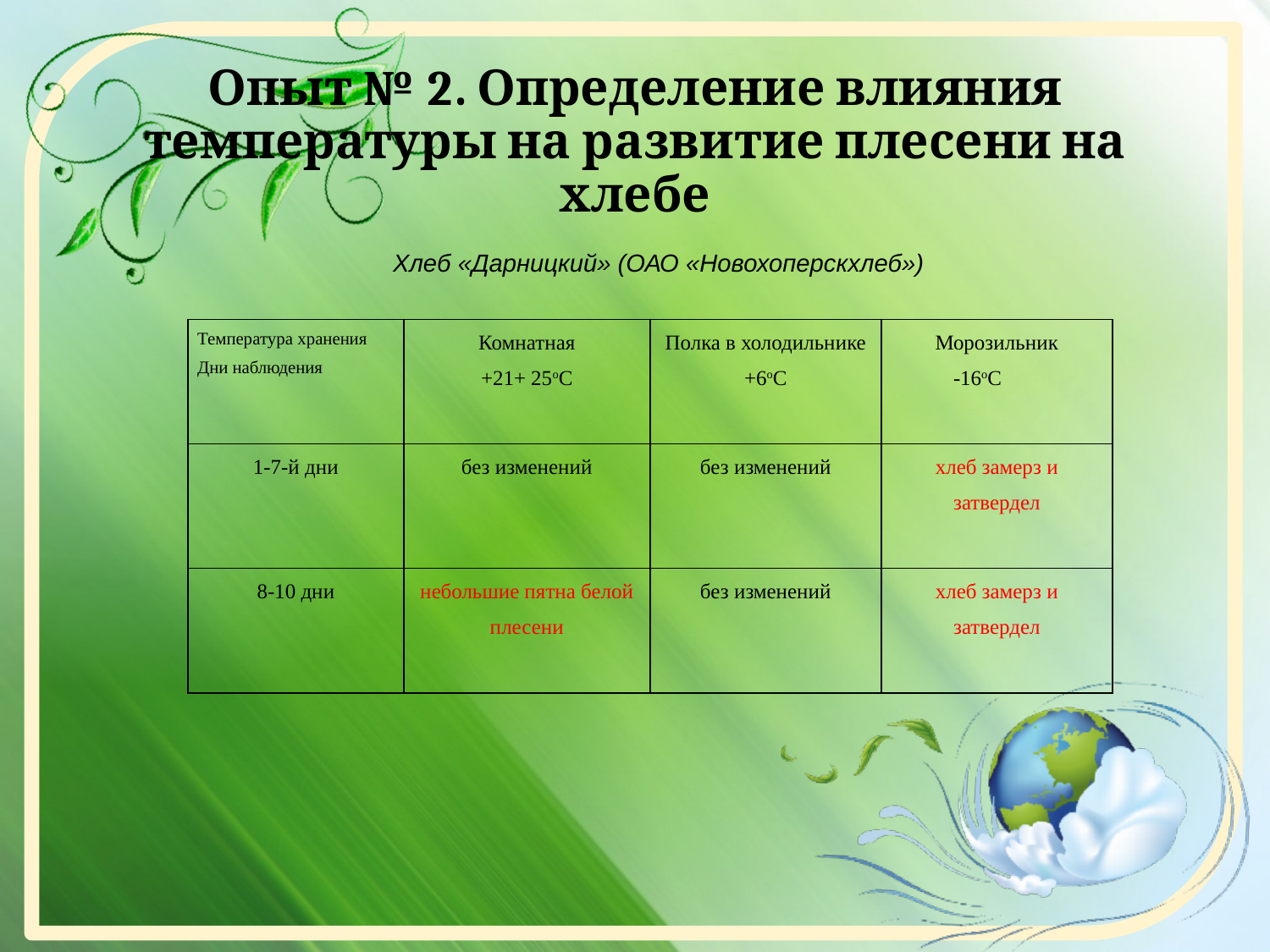

# Опыт № 2. Определение влияния температуры на развитие плесени на хлебе
Хлеб «Дарницкий» (ОАО «Новохоперскхлеб»)
| Температура хранения Дни наблюдения | Комнатная +21+ 25оС | Полка в холодильнике +6оС | Морозильник -16оС |
| --- | --- | --- | --- |
| 1-7-й дни | без изменений | без изменений | хлеб замерз и затвердел |
| 8-10 дни | небольшие пятна белой плесени | без изменений | хлеб замерз и затвердел |